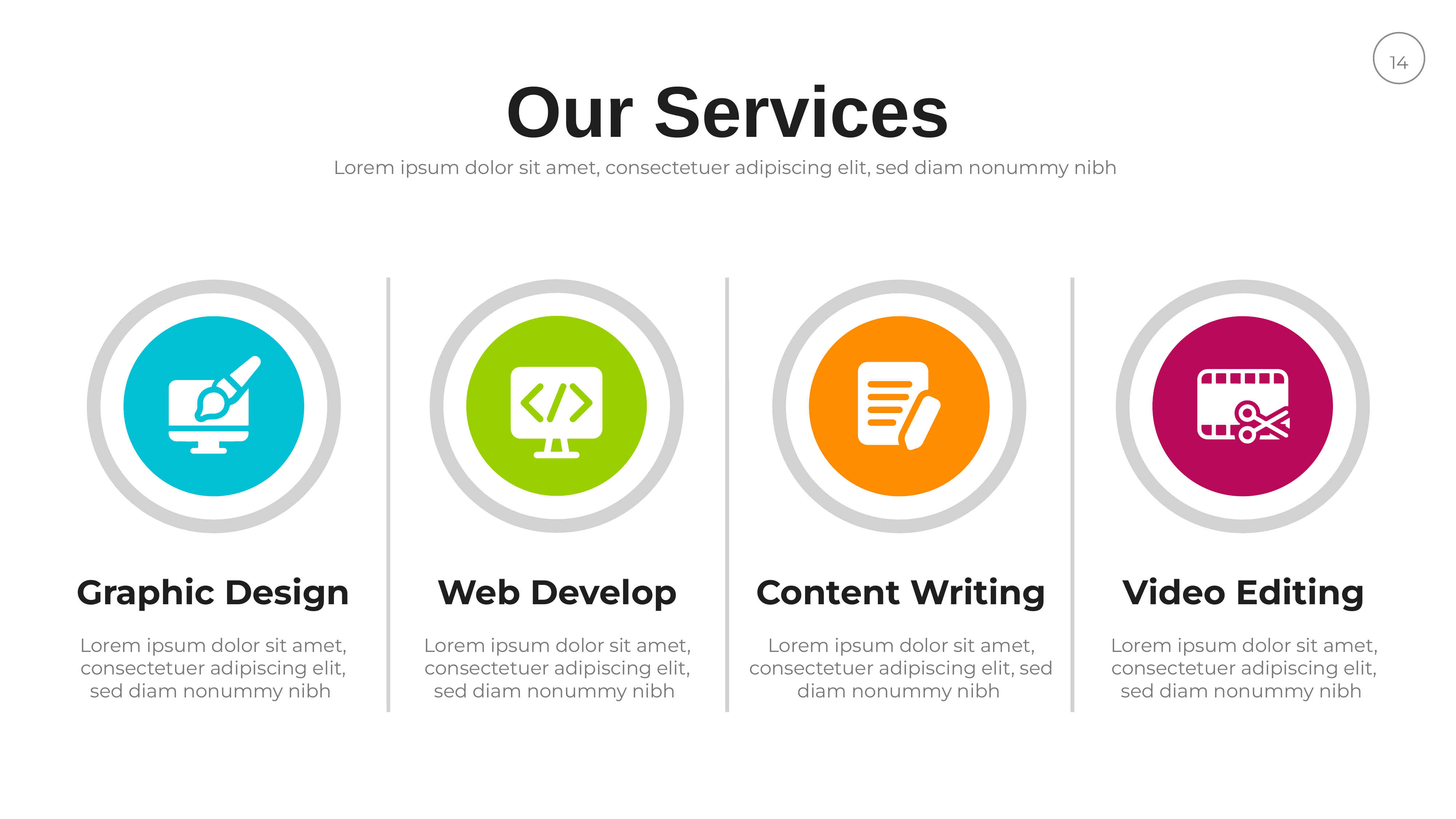

Our Services
Lorem ipsum dolor sit amet, consectetuer adipiscing elit, sed diam nonummy nibh

Graphic Design
Web Develop
Content Writing
Video Editing
Lorem ipsum dolor sit amet, consectetuer adipiscing elit, sed diam nonummy nibh
Lorem ipsum dolor sit amet, consectetuer adipiscing elit, sed diam nonummy nibh
Lorem ipsum dolor sit amet, consectetuer adipiscing elit, sed diam nonummy nibh
Lorem ipsum dolor sit amet, consectetuer adipiscing elit, sed diam nonummy nibh